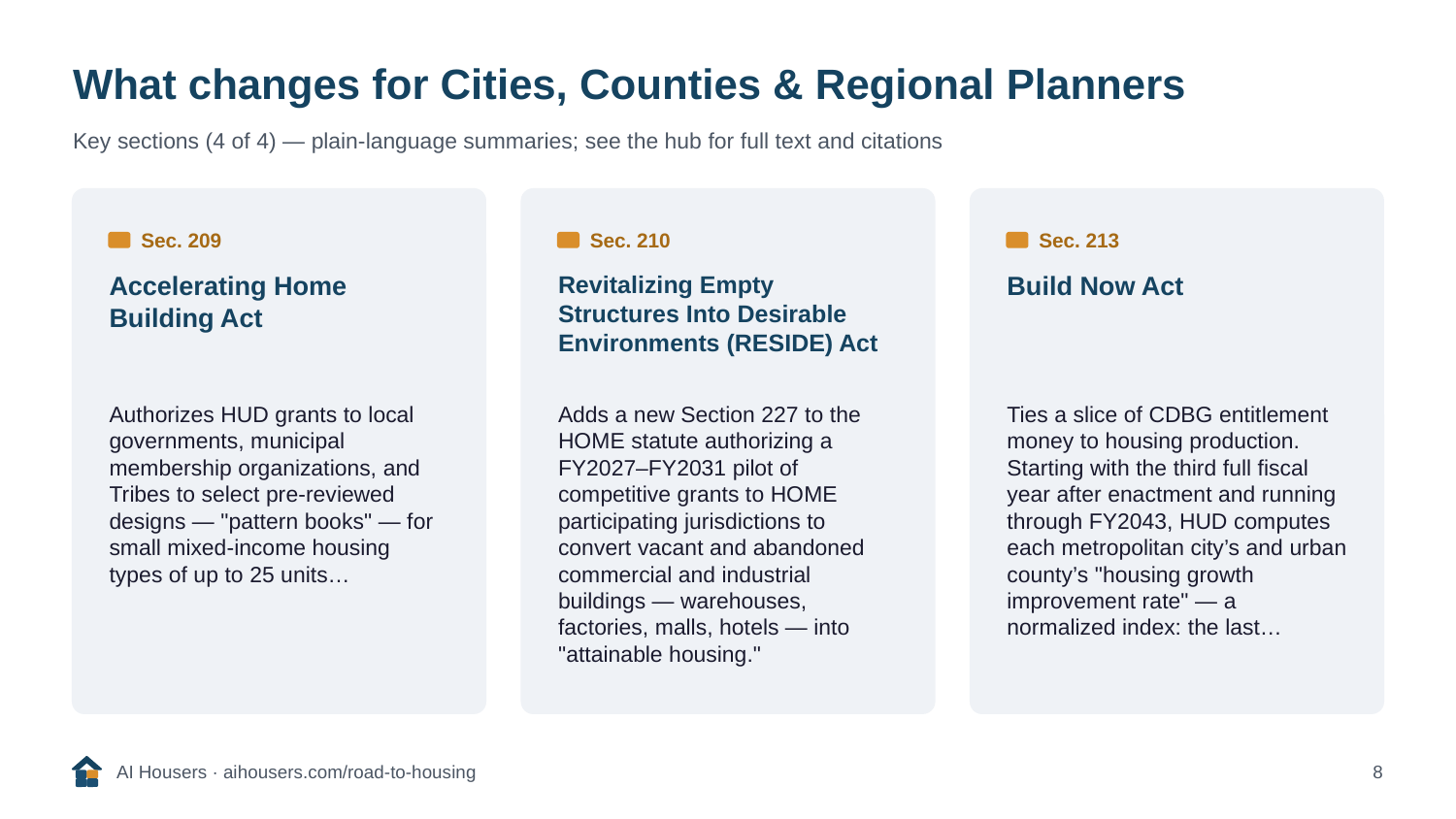

What changes for Cities, Counties & Regional Planners
Key sections (4 of 4) — plain-language summaries; see the hub for full text and citations

Sec. 209
Sec. 210
Sec. 213

Accelerating Home Building Act
Revitalizing Empty Structures Into Desirable Environments (RESIDE) Act
Build Now Act
Authorizes HUD grants to local governments, municipal membership organizations, and Tribes to select pre-reviewed designs — "pattern books" — for small mixed-income housing types of up to 25 units…
Adds a new Section 227 to the HOME statute authorizing a FY2027–FY2031 pilot of competitive grants to HOME participating jurisdictions to convert vacant and abandoned commercial and industrial buildings — warehouses, factories, malls, hotels — into "attainable housing."
Ties a slice of CDBG entitlement money to housing production. Starting with the third full fiscal year after enactment and running through FY2043, HUD computes each metropolitan city’s and urban county’s "housing growth improvement rate" — a normalized index: the last…
AI Housers · aihousers.com/road-to-housing
8